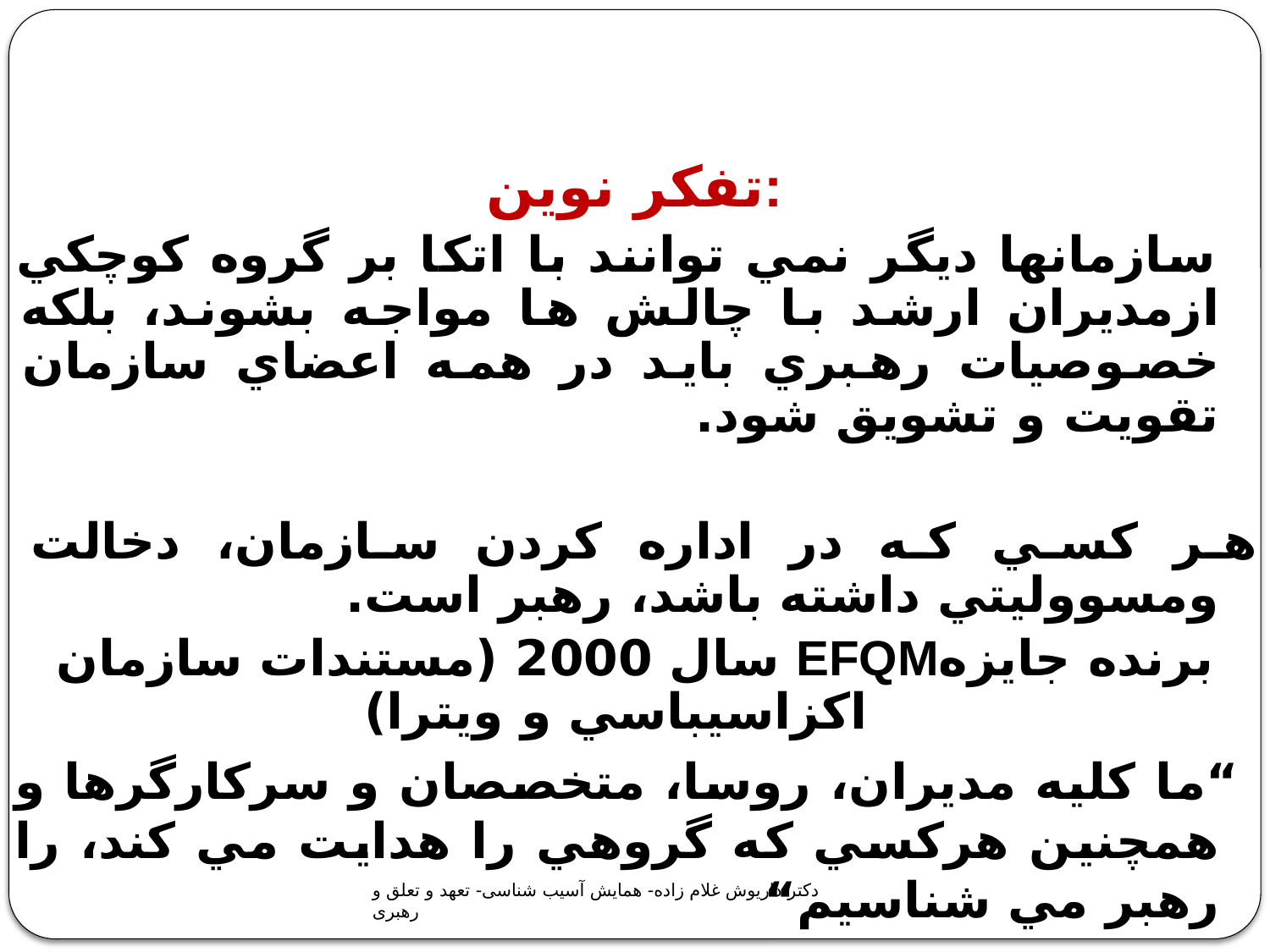

تفكر نوين:
  سازمانها ديگر نمي توانند با اتكا بر گروه كوچكي ازمديران ارشد با چالش ها مواجه بشوند، بلكه خصوصيات رهبري بايد در همه اعضاي سازمان تقويت و تشويق شود.

هر كسي كه در اداره كردن سازمان، دخالت ومسووليتي داشته باشد، رهبر است.
برنده جايزهEFQM سال 2000 (مستندات سازمان اكزاسيباسي و ويترا)
 “ما كليه مديران، روسا، متخصصان و سركارگرها و همچنين هركسي كه گروهي را هدايت مي كند، را رهبر مي شناسيم“
دکتر داریوش غلام زاده- همایش آسیب شناسی- تعهد و تعلق و رهبری